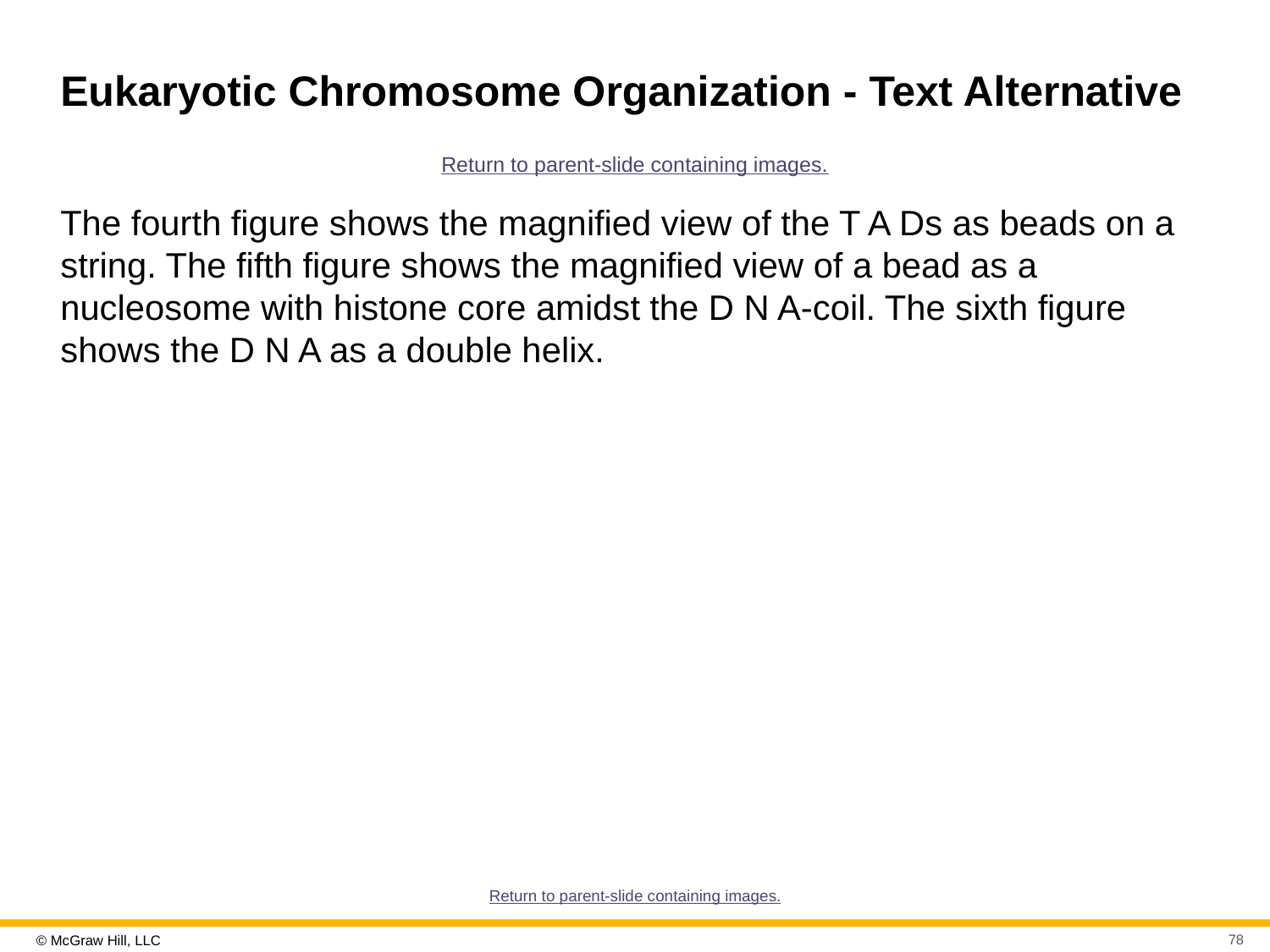

# Eukaryotic Chromosome Organization - Text Alternative
Return to parent-slide containing images.
The fourth figure shows the magnified view of the T A Ds as beads on a string. The fifth figure shows the magnified view of a bead as a nucleosome with histone core amidst the D N A-coil. The sixth figure shows the D N A as a double helix.
Return to parent-slide containing images.
78